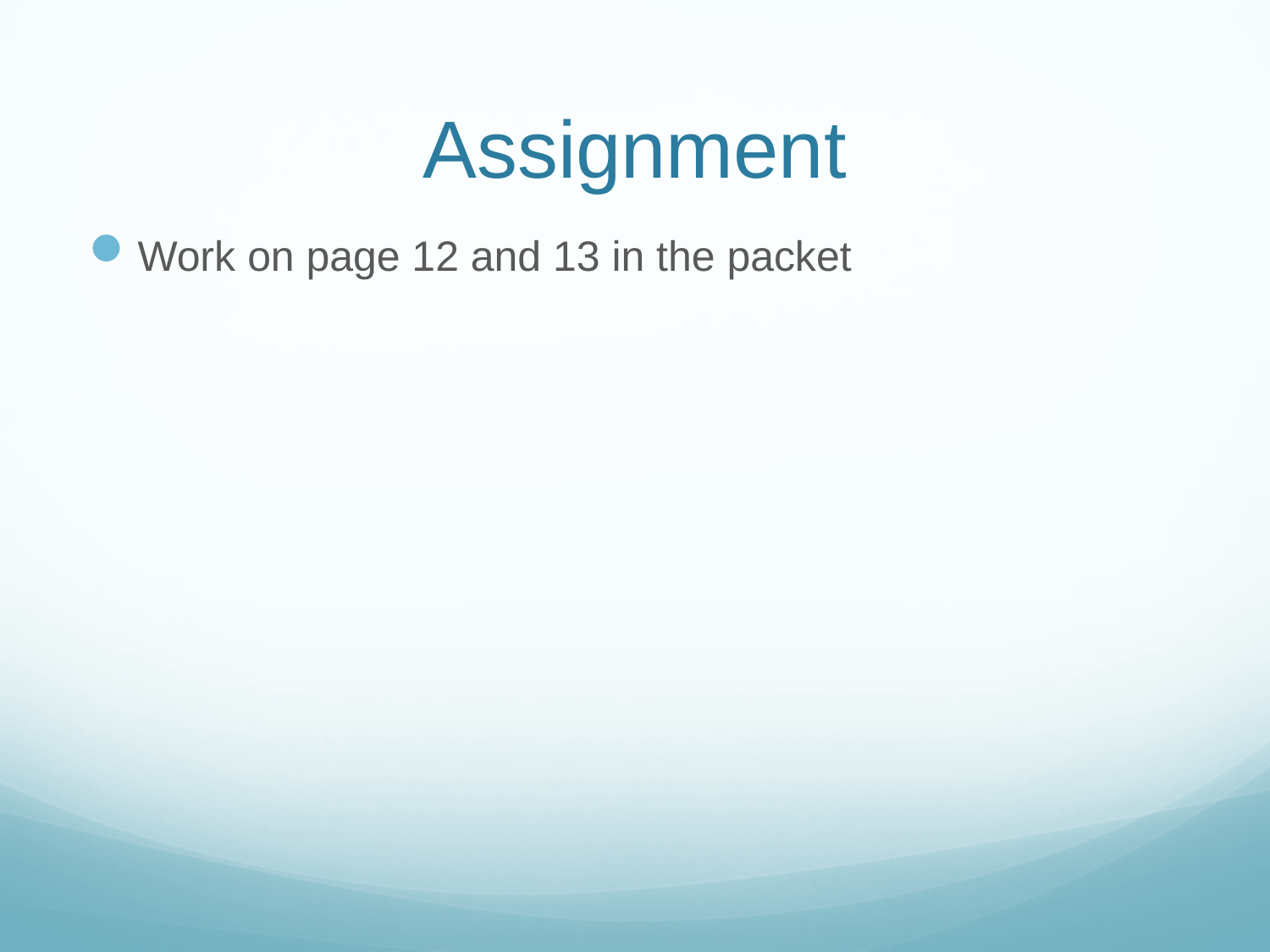

# Assignment
Work on page 12 and 13 in the packet